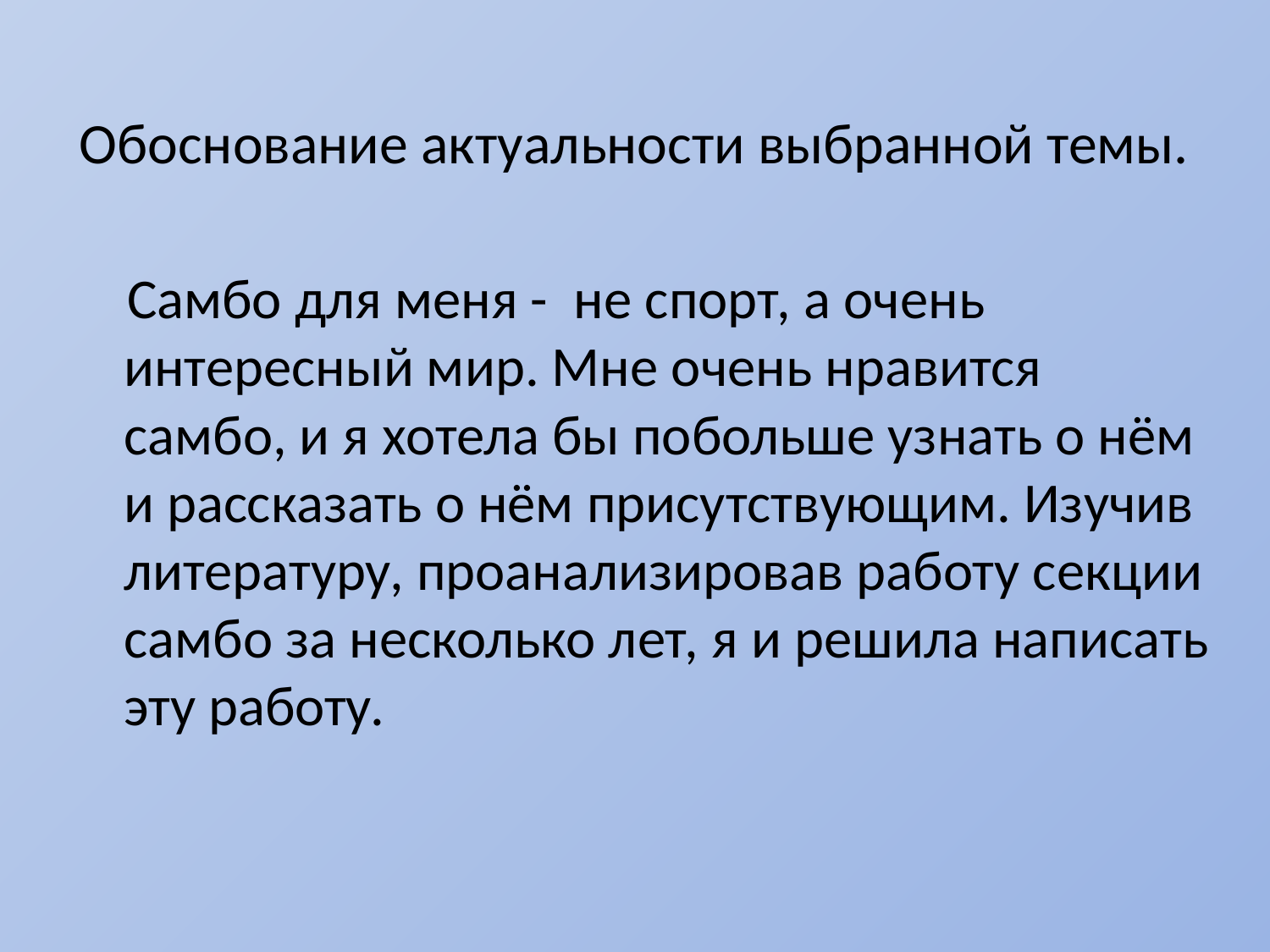

# Обоснование актуальности выбранной темы.
    Самбо для меня -  не спорт, а очень интересный мир. Мне очень нравится самбо, и я хотела бы побольше узнать о нём и рассказать о нём присутствующим. Изучив литературу, проанализировав работу секции самбо за несколько лет, я и решила написать эту работу.